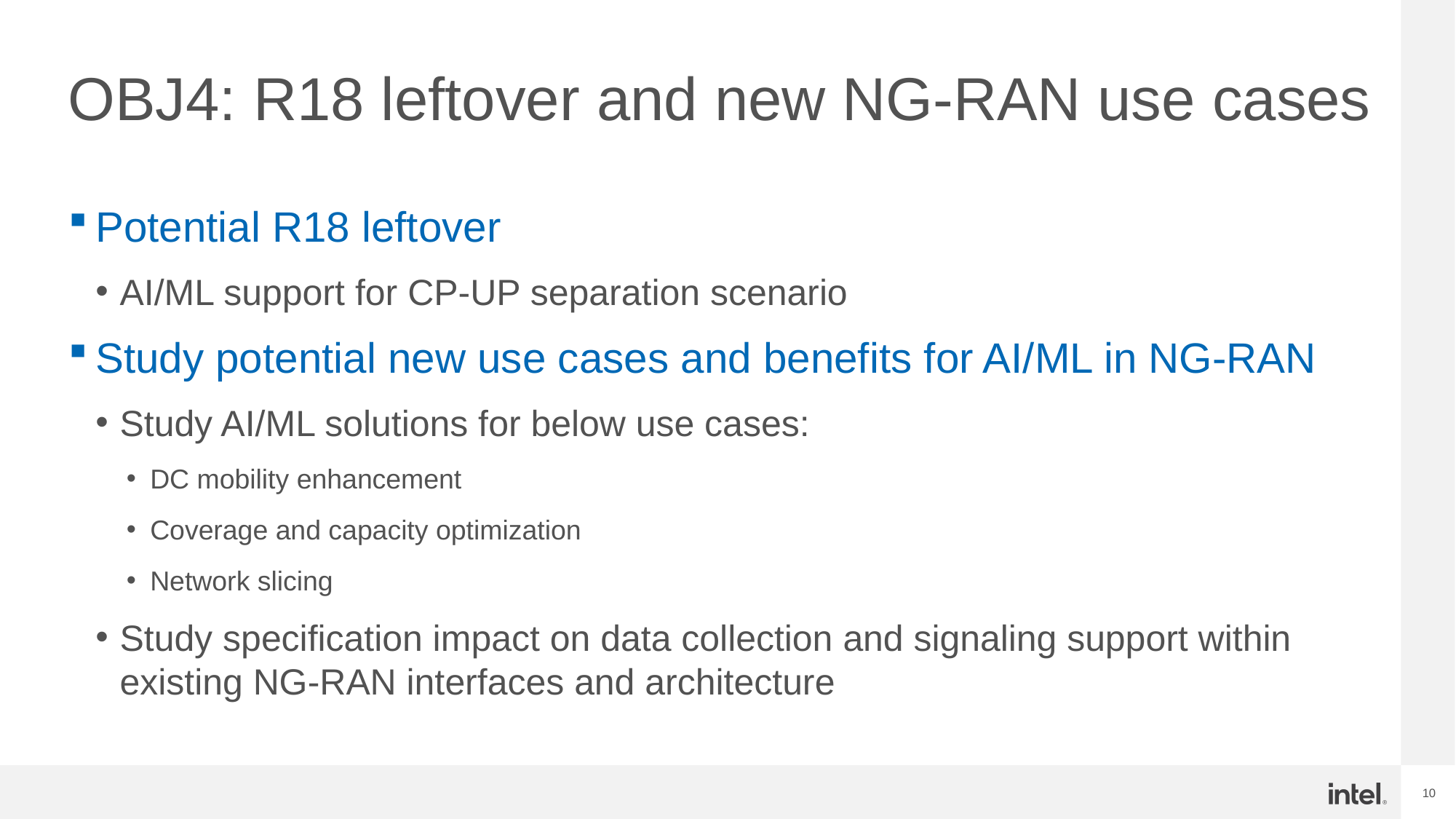

# OBJ4: R18 leftover and new NG-RAN use cases
Potential R18 leftover
AI/ML support for CP-UP separation scenario
Study potential new use cases and benefits for AI/ML in NG-RAN
Study AI/ML solutions for below use cases:
DC mobility enhancement
Coverage and capacity optimization
Network slicing
Study specification impact on data collection and signaling support within existing NG-RAN interfaces and architecture